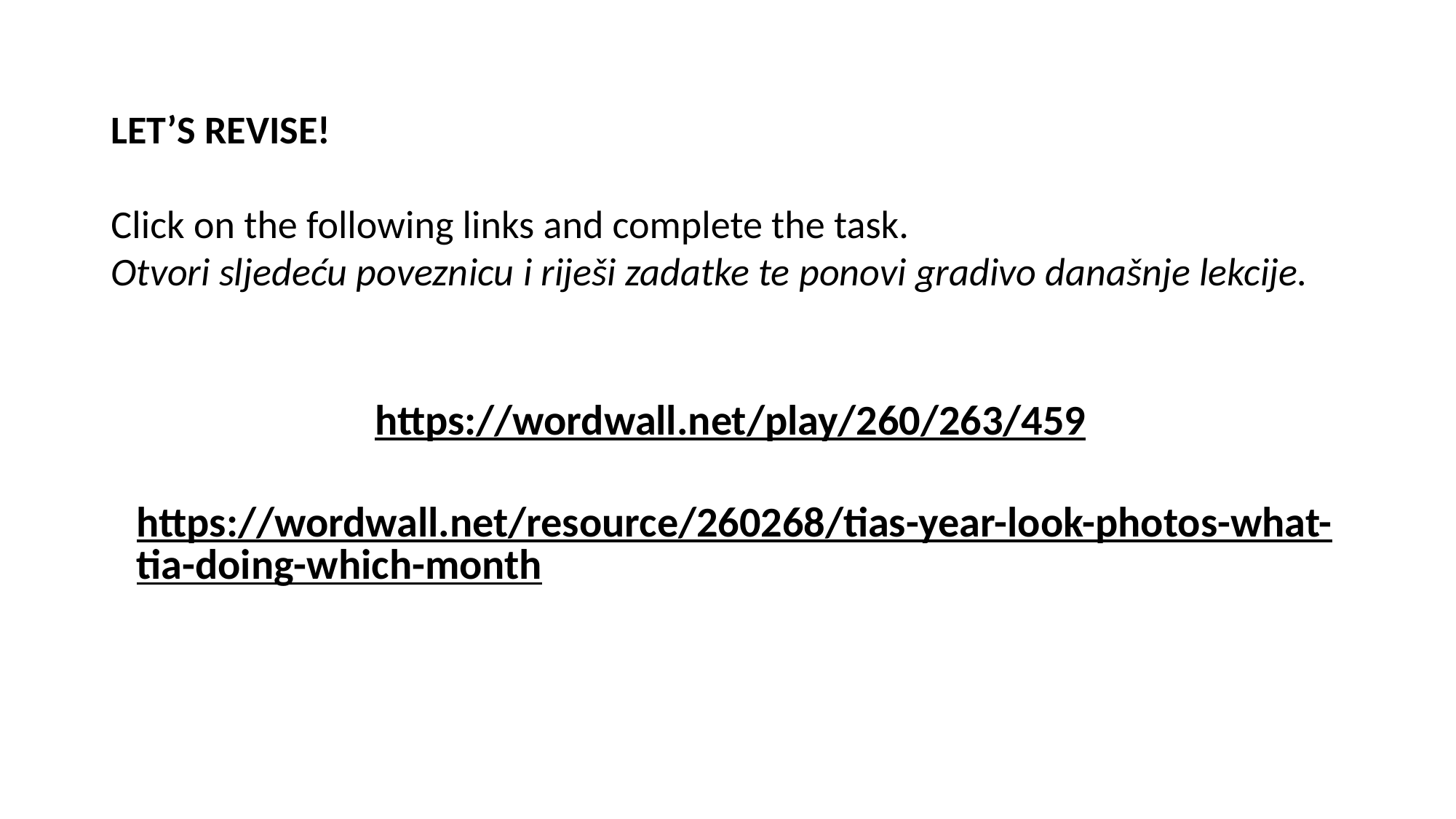

LET’S REVISE!

Click on the following links and complete the task.
Otvori sljedeću poveznicu i riješi zadatke te ponovi gradivo današnje lekcije.
https://wordwall.net/play/260/263/459

https://wordwall.net/resource/260268/tias-year-look-photos-what-tia-doing-which-month